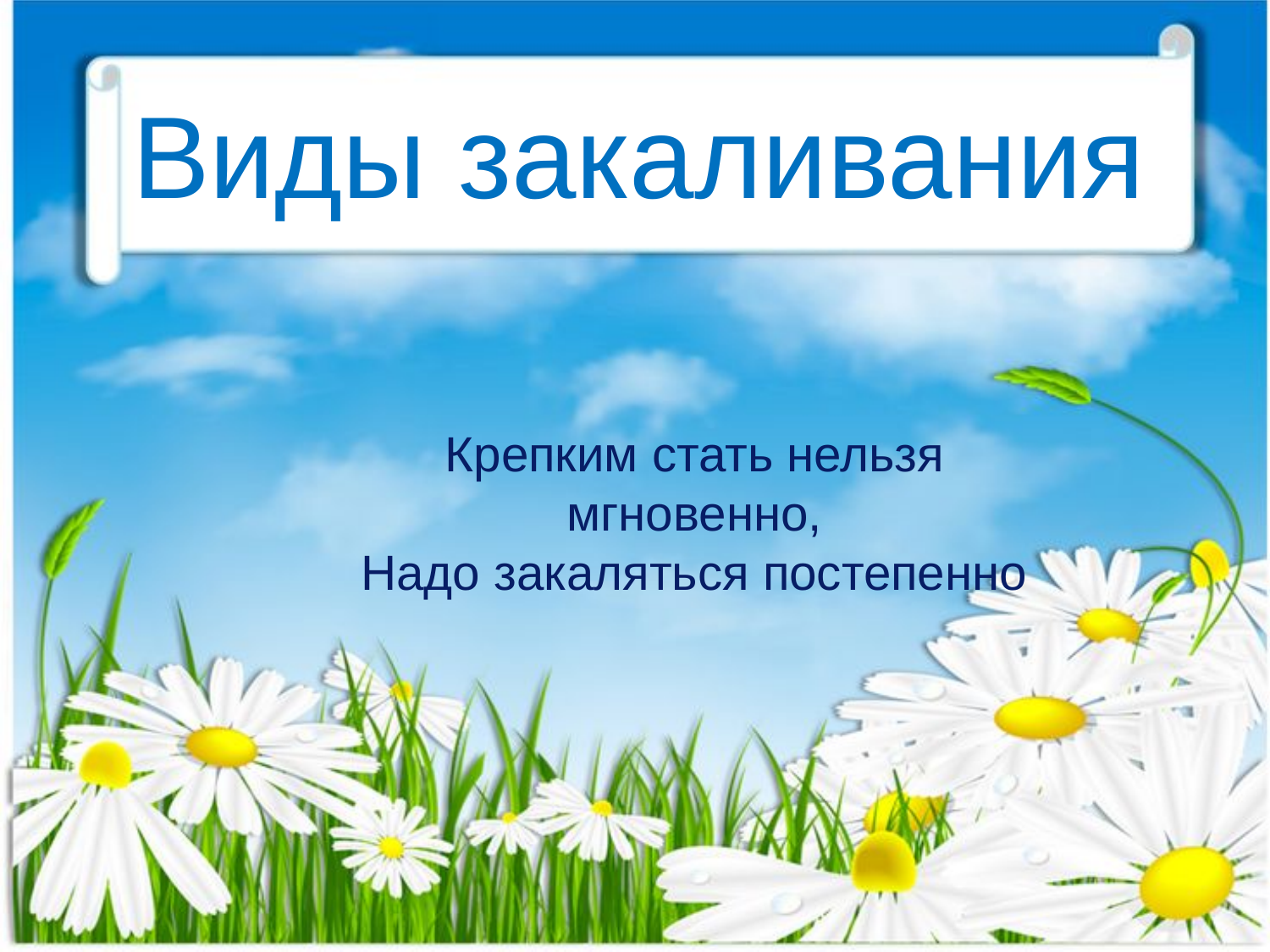

# Виды закаливания
Крепким стать нельзя мгновенно,
Надо закаляться постепенно